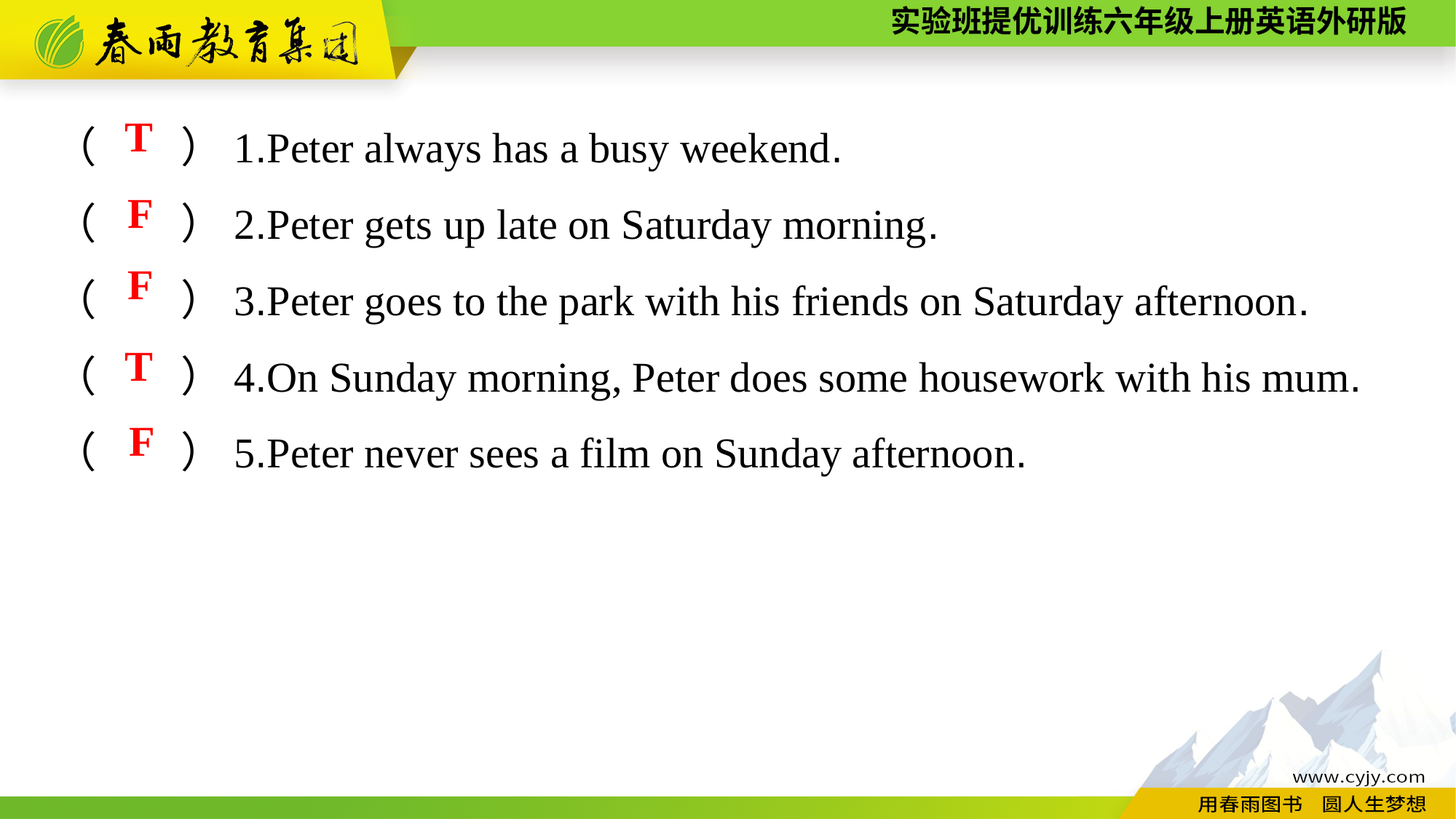

（　　）1.Peter always has a busy weekend.
（　　）2.Peter gets up late on Saturday morning.
（　　）3.Peter goes to the park with his friends on Saturday afternoon.
（　　）4.On Sunday morning, Peter does some housework with his mum.
（　　）5.Peter never sees a film on Sunday afternoon.
T
F
F
T
F